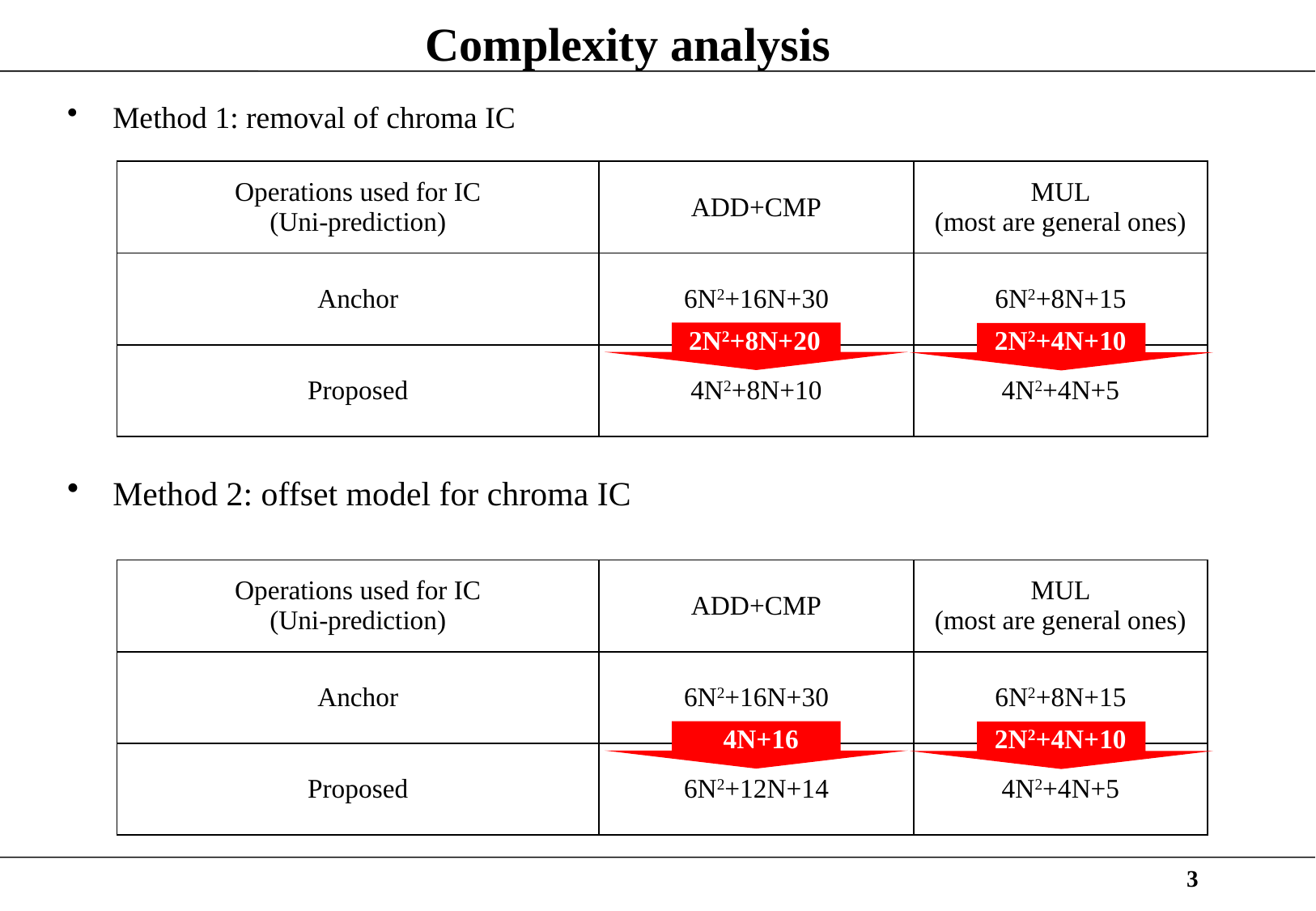

# Complexity analysis
Method 1: removal of chroma IC

Method 2: offset model for chroma IC
| Operations used for IC (Uni-prediction) | ADD+CMP | MUL (most are general ones) |
| --- | --- | --- |
| Anchor | 6N2+16N+30 | 6N2+8N+15 |
| Proposed | 4N2+8N+10 | 4N2+4N+5 |
2N2+8N+20
2N2+4N+10

| Operations used for IC (Uni-prediction) | ADD+CMP | MUL (most are general ones) |
| --- | --- | --- |
| Anchor | 6N2+16N+30 | 6N2+8N+15 |
| Proposed | 6N2+12N+14 | 4N2+4N+5 |
4N+16
2N2+4N+10

3